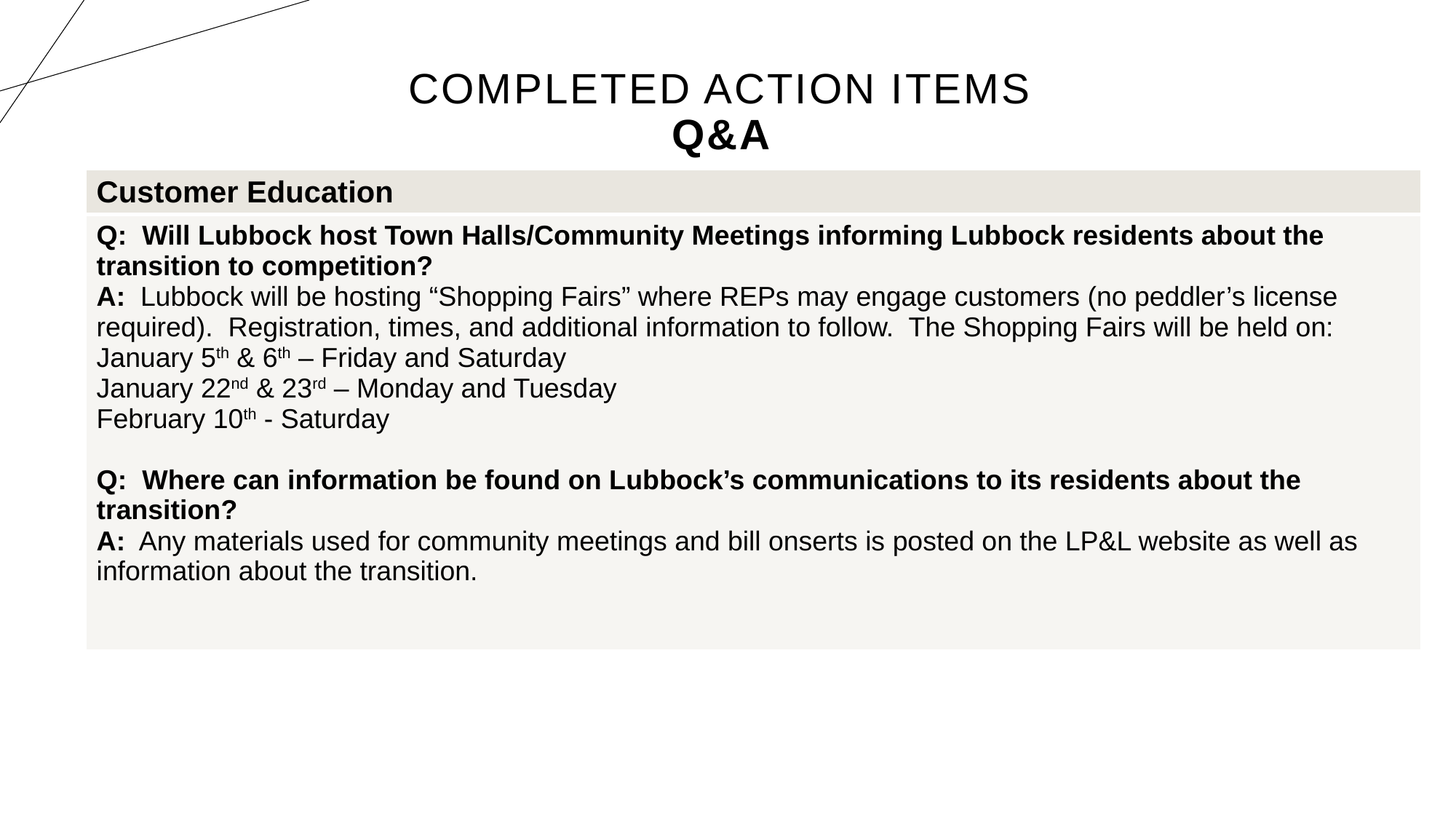

# Completed Action Items Q&A
| Customer Education |
| --- |
| Q: Will Lubbock host Town Halls/Community Meetings informing Lubbock residents about the transition to competition? A: Lubbock will be hosting “Shopping Fairs” where REPs may engage customers (no peddler’s license required). Registration, times, and additional information to follow. The Shopping Fairs will be held on: January 5th & 6th – Friday and Saturday January 22nd & 23rd – Monday and Tuesday February 10th - Saturday   Q: Where can information be found on Lubbock’s communications to its residents about the transition? A: Any materials used for community meetings and bill onserts is posted on the LP&L website as well as information about the transition. |